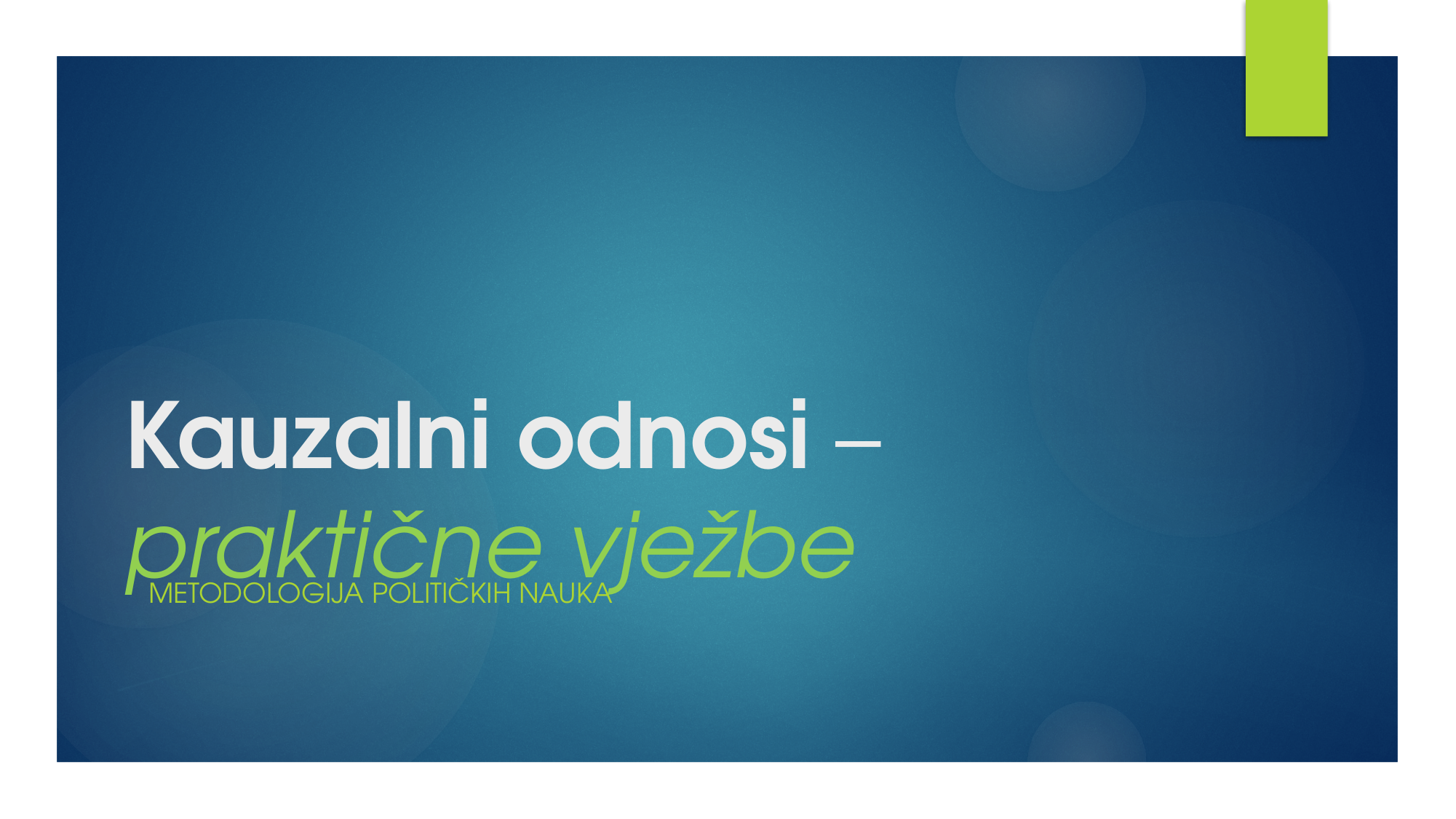

# Kauzalni odnosi – praktične vježbe
Metodologija političkih nauka